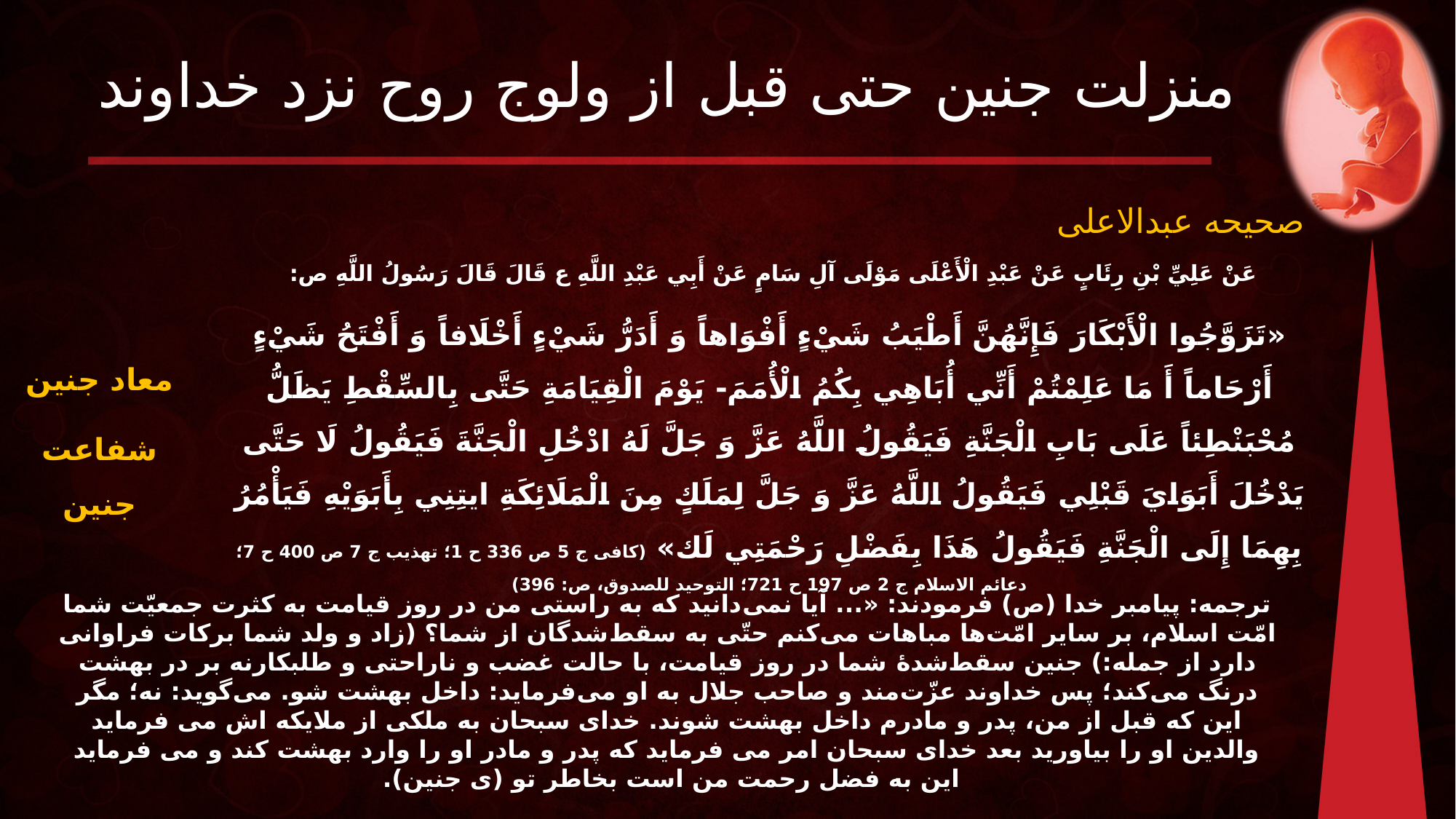

# منزلت جنین حتی قبل از ولوج روح نزد خداوند
صحیحه عبدالاعلی
عَنْ عَلِيِّ بْنِ رِئَابٍ عَنْ عَبْدِ الْأَعْلَى مَوْلَى آلِ سَامٍ عَنْ أَبِي عَبْدِ اللَّهِ ع قَالَ قَالَ رَسُولُ اللَّهِ ص:
«تَزَوَّجُوا الْأَبْكَارَ فَإِنَّهُنَّ أَطْيَبُ شَيْ‏ءٍ أَفْوَاهاً وَ أَدَرُّ شَيْ‏ءٍ أَخْلَافاً وَ أَفْتَحُ شَيْ‏ءٍ أَرْحَاماً أَ مَا عَلِمْتُمْ أَنِّي أُبَاهِي بِكُمُ الْأُمَمَ- يَوْمَ الْقِيَامَةِ حَتَّى بِالسِّقْطِ يَظَلُّ مُحْبَنْطِئاً عَلَى بَابِ الْجَنَّةِ فَيَقُولُ اللَّهُ عَزَّ وَ جَلَّ لَهُ ادْخُلِ الْجَنَّةَ فَيَقُولُ لَا حَتَّى يَدْخُلَ أَبَوَايَ قَبْلِي فَيَقُولُ اللَّهُ عَزَّ وَ جَلَّ لِمَلَكٍ مِنَ الْمَلَائِكَةِ ايتِنِي بِأَبَوَيْهِ فَيَأْمُرُ بِهِمَا إِلَى الْجَنَّةِ فَيَقُولُ هَذَا بِفَضْلِ رَحْمَتِي لَك‏» (کافی ج 5 ص 336 ح 1؛ تهذیب ج 7 ص 400 ح 7؛ دعائم الاسلام ج 2 ص 197 ح 721؛ التوحيد للصدوق، ص: 396)

معاد جنین
شفاعت جنین
ترجمه: پیامبر خدا (ص) فرمودند: «... آیا نمی‌دانید که به راستی من در روز قیامت به کثرت جمعیّت شما امّت اسلام، بر سایر امّت‌ها مباهات می‌کنم حتّی به سقط‌شدگان از شما؟ (زاد و ولد شما برکات فراوانی دارد از جمله:) جنین سقط‌شدۀ شما در روز قیامت، با حالت غضب و ناراحتی و طلبکارنه بر در بهشت درنگ می‌کند؛ پس خداوند عزّت‌مند و صاحب جلال به او می‌فرماید: داخل بهشت شو. می‌گوید: نه؛ مگر این که قبل از من، پدر و مادرم داخل بهشت شوند. خدای سبحان به ملکی از ملایکه اش می فرماید والدین او را بیاورید بعد خدای سبحان امر می فرماید که پدر و مادر او را وارد بهشت کند و می فرماید این به فضل رحمت من است بخاطر تو (ی جنین).